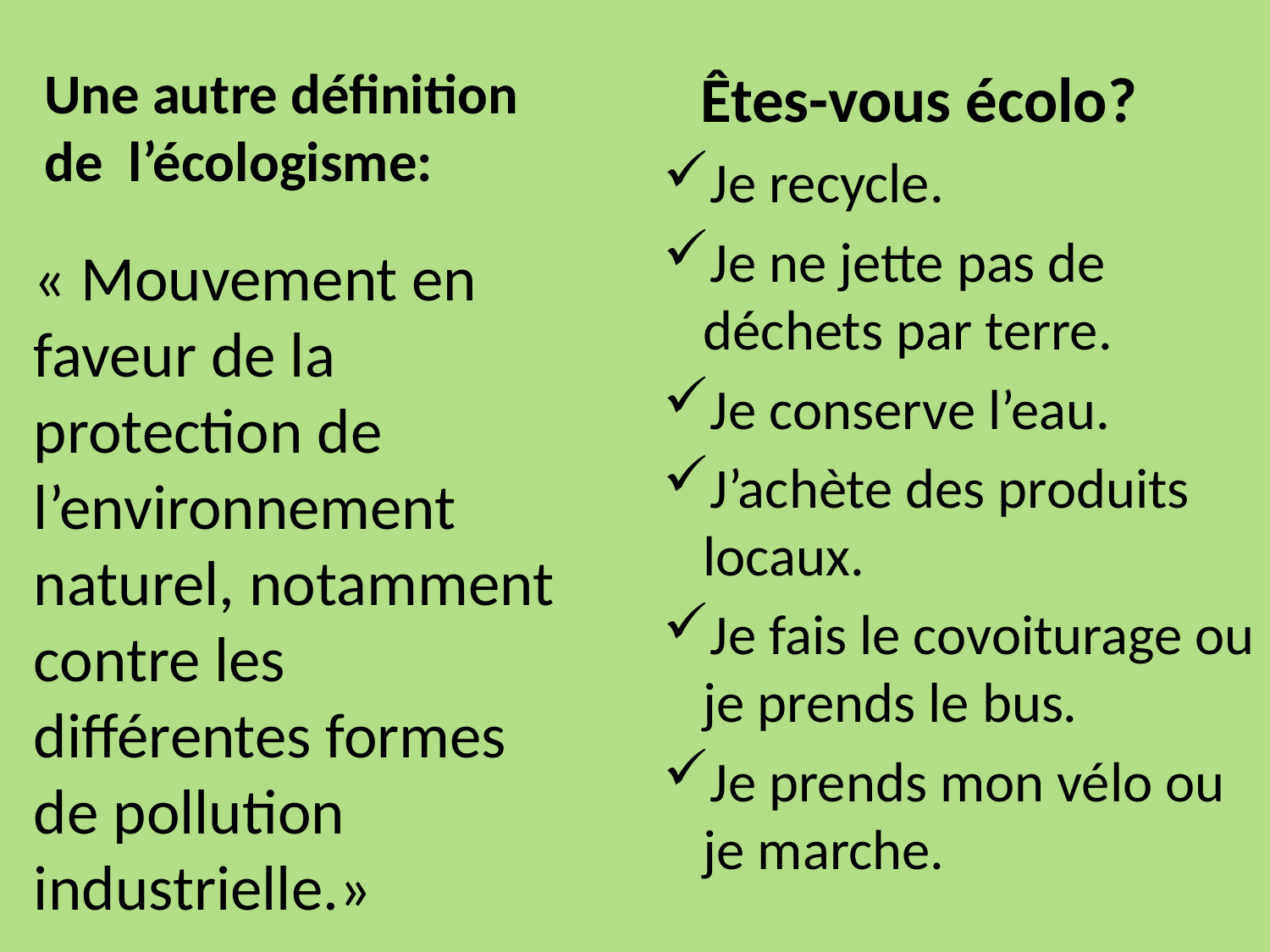

# Une autre définition de  l’écologisme:
       Êtes-vous écolo?
Je recycle.
Je ne jette pas de déchets par terre.
Je conserve l’eau.
J’achète des produits locaux.
Je fais le covoiturage ou je prends le bus.
Je prends mon vélo ou je marche.
« Mouvement en faveur de la protection de l’environnement naturel, notamment contre les différentes formes de pollution industrielle.»